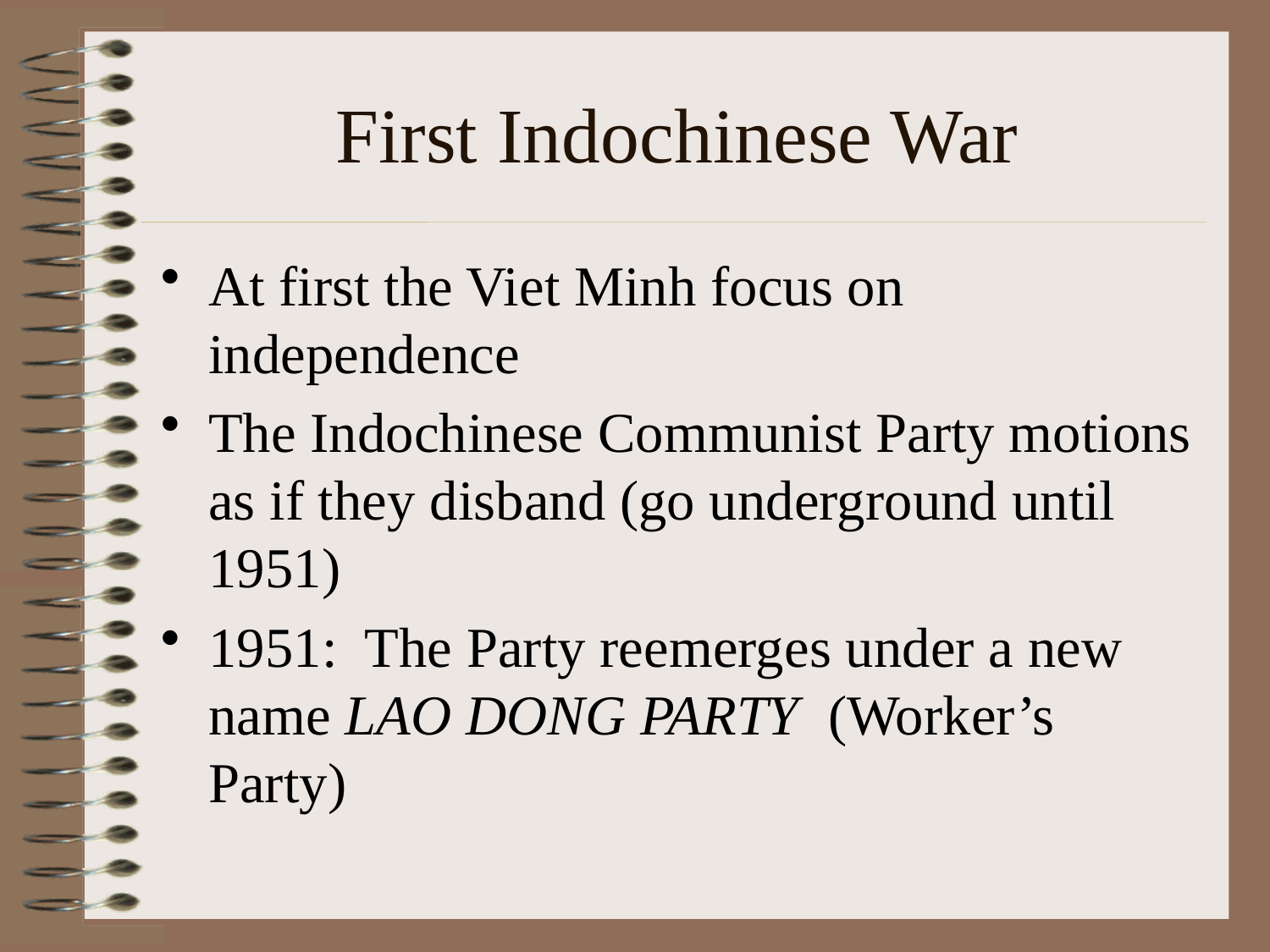

# First Indochinese War
At first the Viet Minh focus on independence
The Indochinese Communist Party motions as if they disband (go underground until 1951)
1951:  The Party reemerges under a new name LAO DONG PARTY  (Worker’s Party)